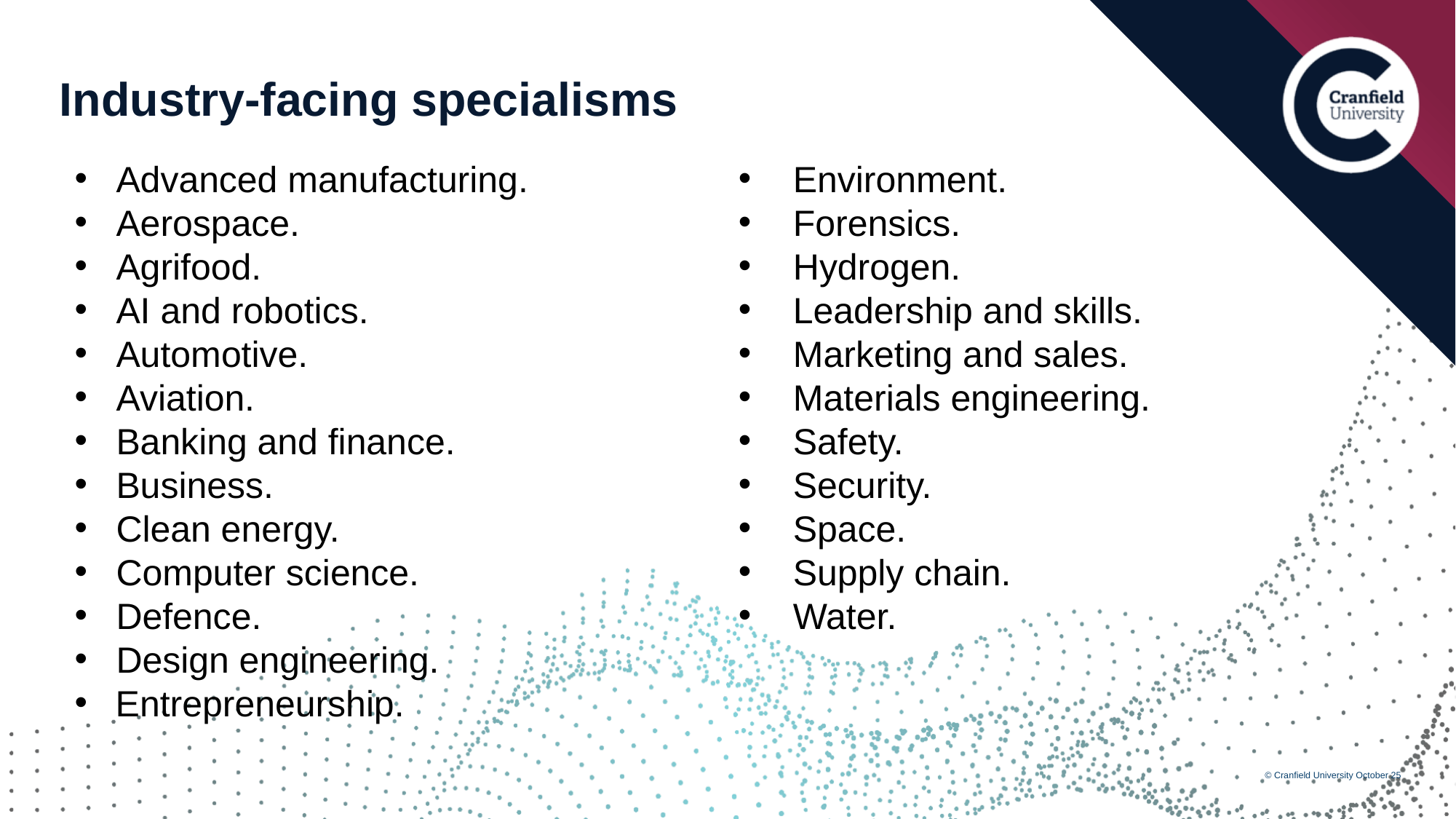

# Industry-facing specialisms
Advanced manufacturing.
Aerospace.
Agrifood.
AI and robotics.
Automotive.
Aviation.
Banking and finance.
Business.
Clean energy.
Computer science.
Defence.
Design engineering.
Entrepreneurship.
Environment.
Forensics.
Hydrogen.
Leadership and skills.
Marketing and sales.
Materials engineering.
Safety.
Security.
Space.
Supply chain.
Water.